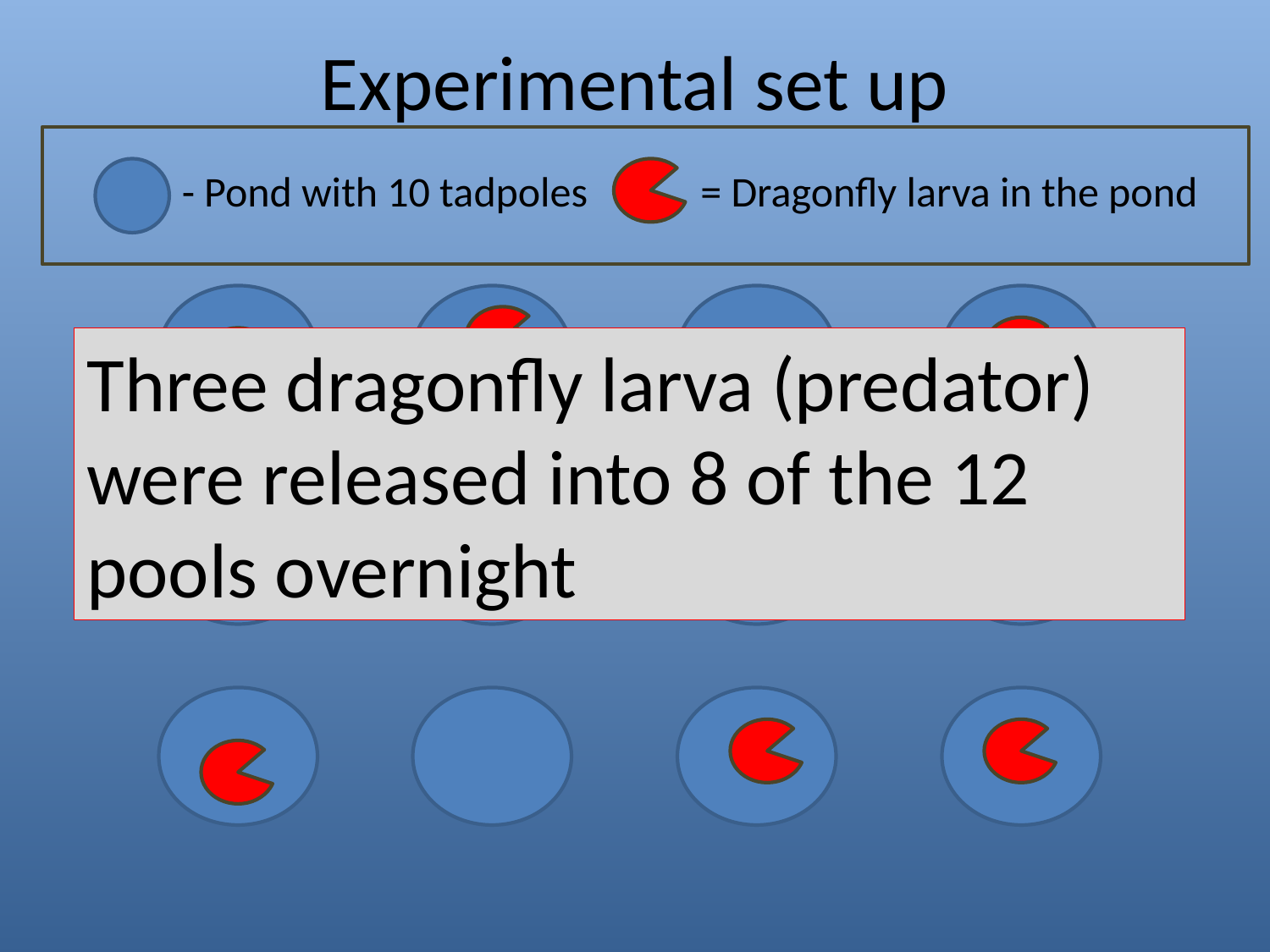

# Experimental set up

= Dragonfly larva in the pond

- Pond with 10 tadpoles

Three dragonfly larva (predator) were released into 8 of the 12 pools overnight
12 Pools were set up. Each with 10 tadpoles each